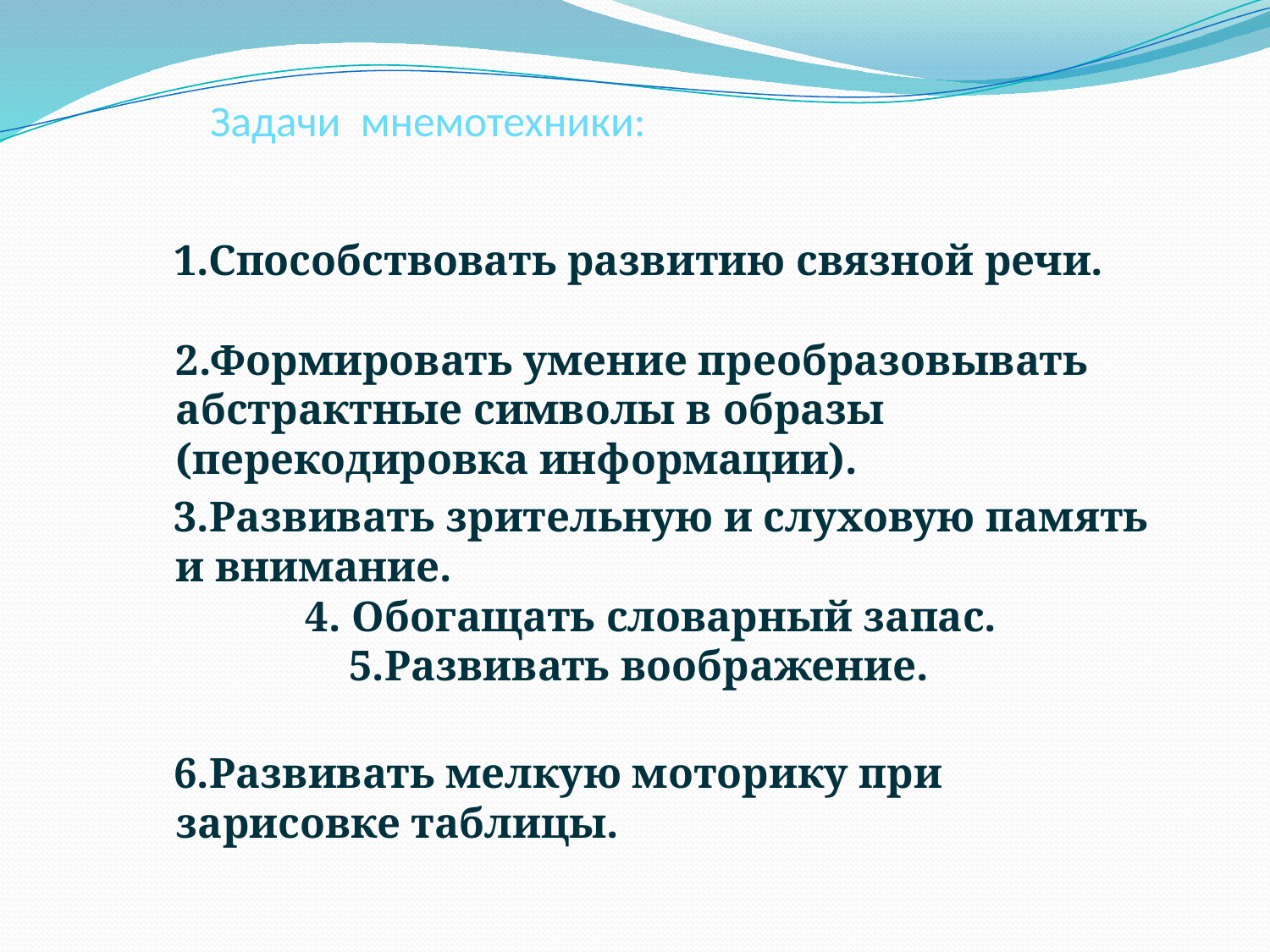

# Задачи  мнемотехники:
   1.Способствовать развитию связной речи.                                                                                    2.Формировать умение преобразовывать абстрактные символы в образы (перекодировка информации).
   3.Развивать зрительную и слуховую память и внимание.                                                                             4. Обогащать словарный запас.                               5.Развивать воображение.
   6.Развивать мелкую моторику при зарисовке таблицы.